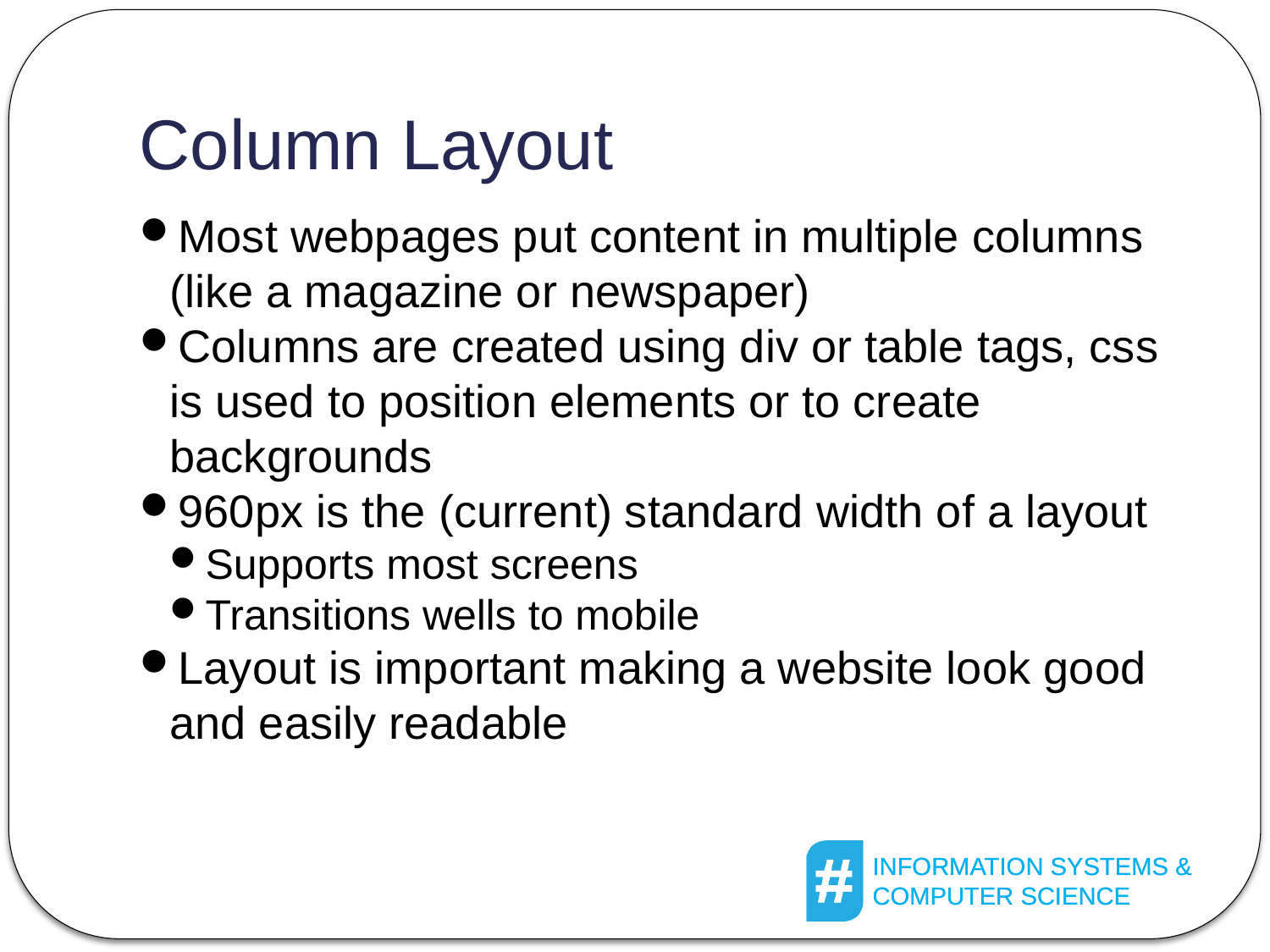

Column Layout
Most webpages put content in multiple columns (like a magazine or newspaper)
Columns are created using div or table tags, css is used to position elements or to create backgrounds
960px is the (current) standard width of a layout
Supports most screens
Transitions wells to mobile
Layout is important making a website look good and easily readable